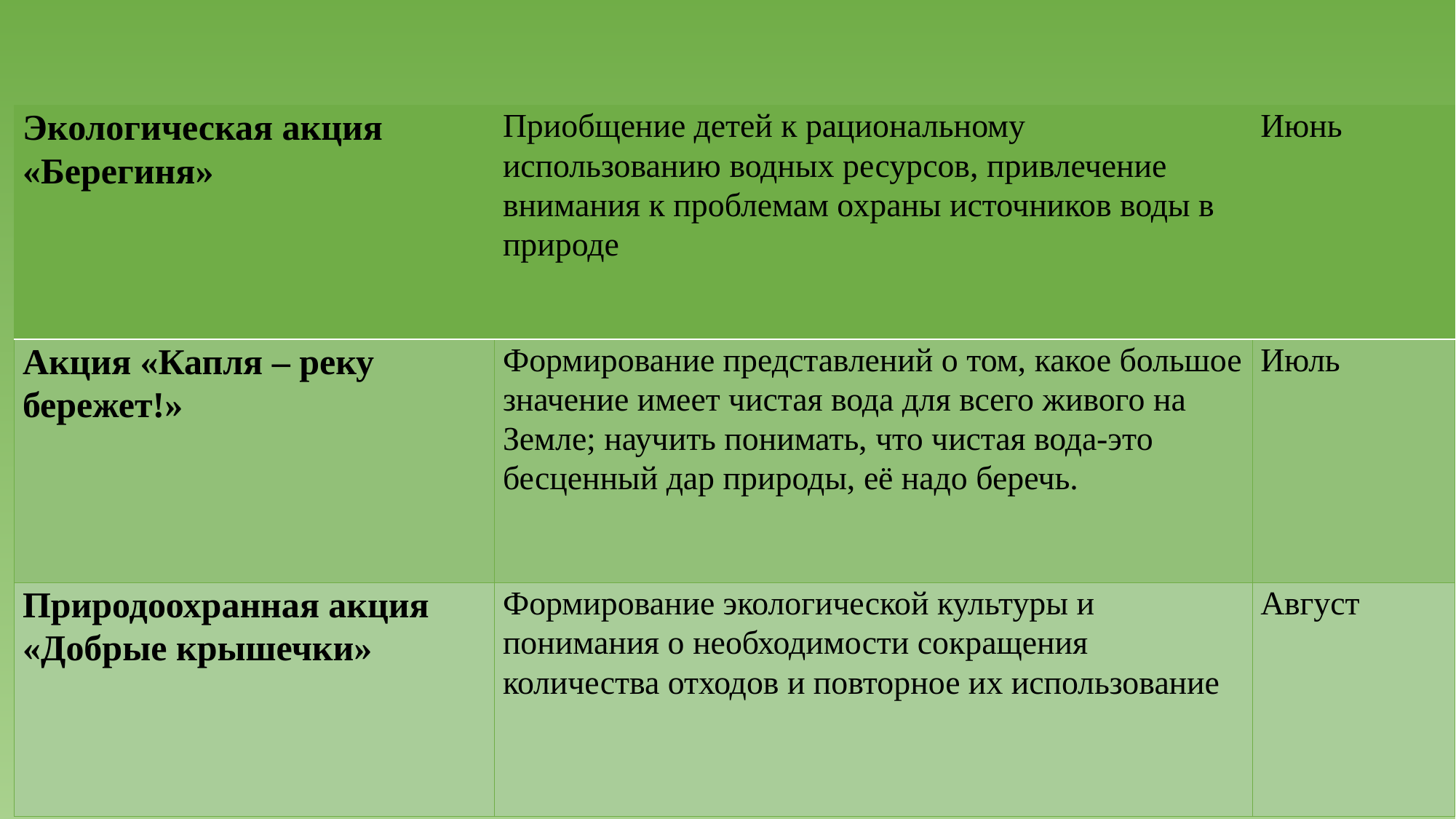

| Экологическая акция «Берегиня» | Приобщение детей к рациональному использованию водных ресурсов, привлечение внимания к проблемам охраны источников воды в природе | Июнь |
| --- | --- | --- |
| Акция «Капля – реку бережет!» | Формирование представлений о том, какое большое значение имеет чистая вода для всего живого на Земле; научить понимать, что чистая вода-это бесценный дар природы, её надо беречь. | Июль |
| Природоохранная акция «Добрые крышечки» | Формирование экологической культуры и понимания о необходимости сокращения количества отходов и повторное их использование | Август |